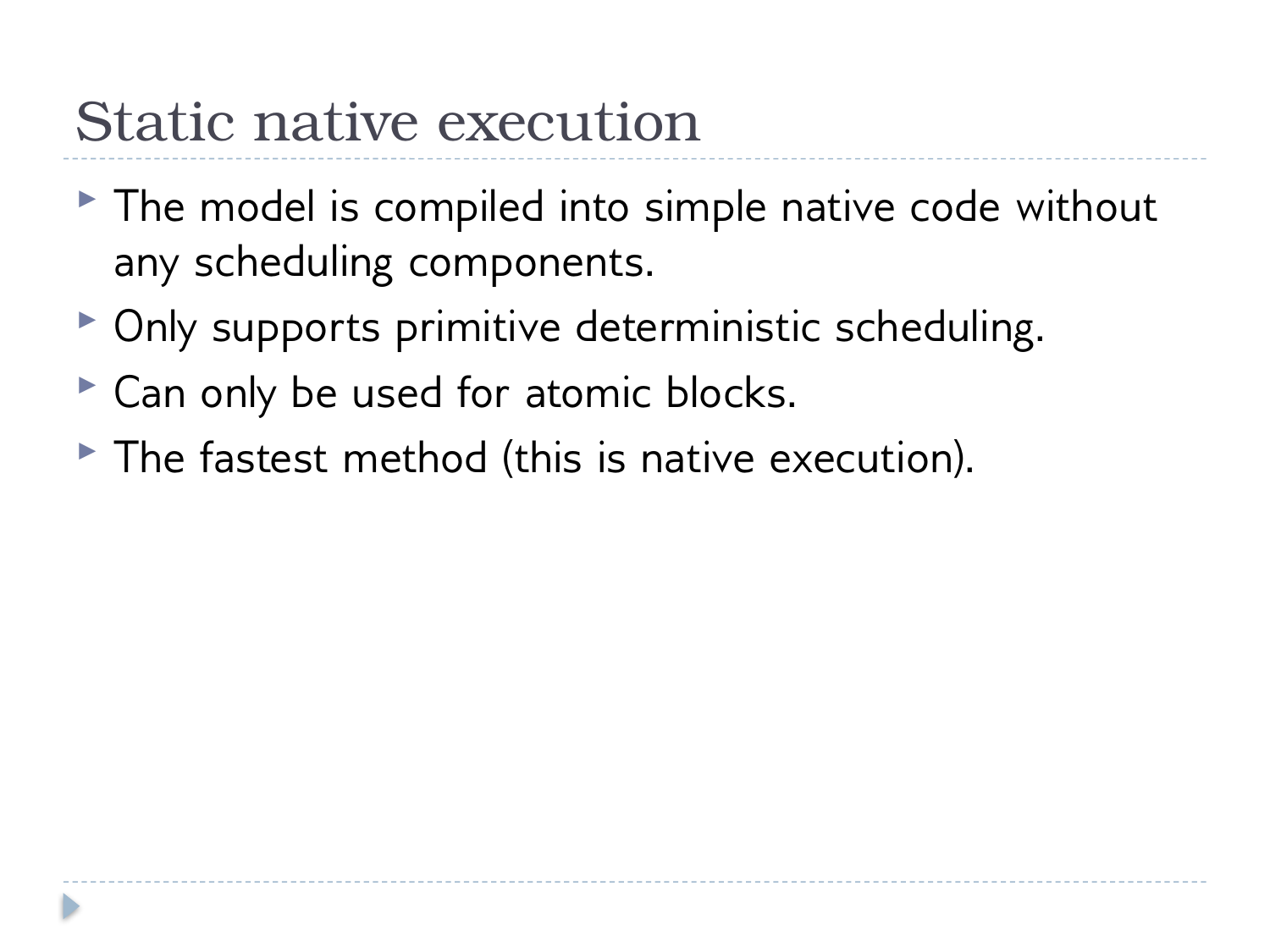

# Static native execution
The model is compiled into simple native code without any scheduling components.
Only supports primitive deterministic scheduling.
Can only be used for atomic blocks.
The fastest method (this is native execution).